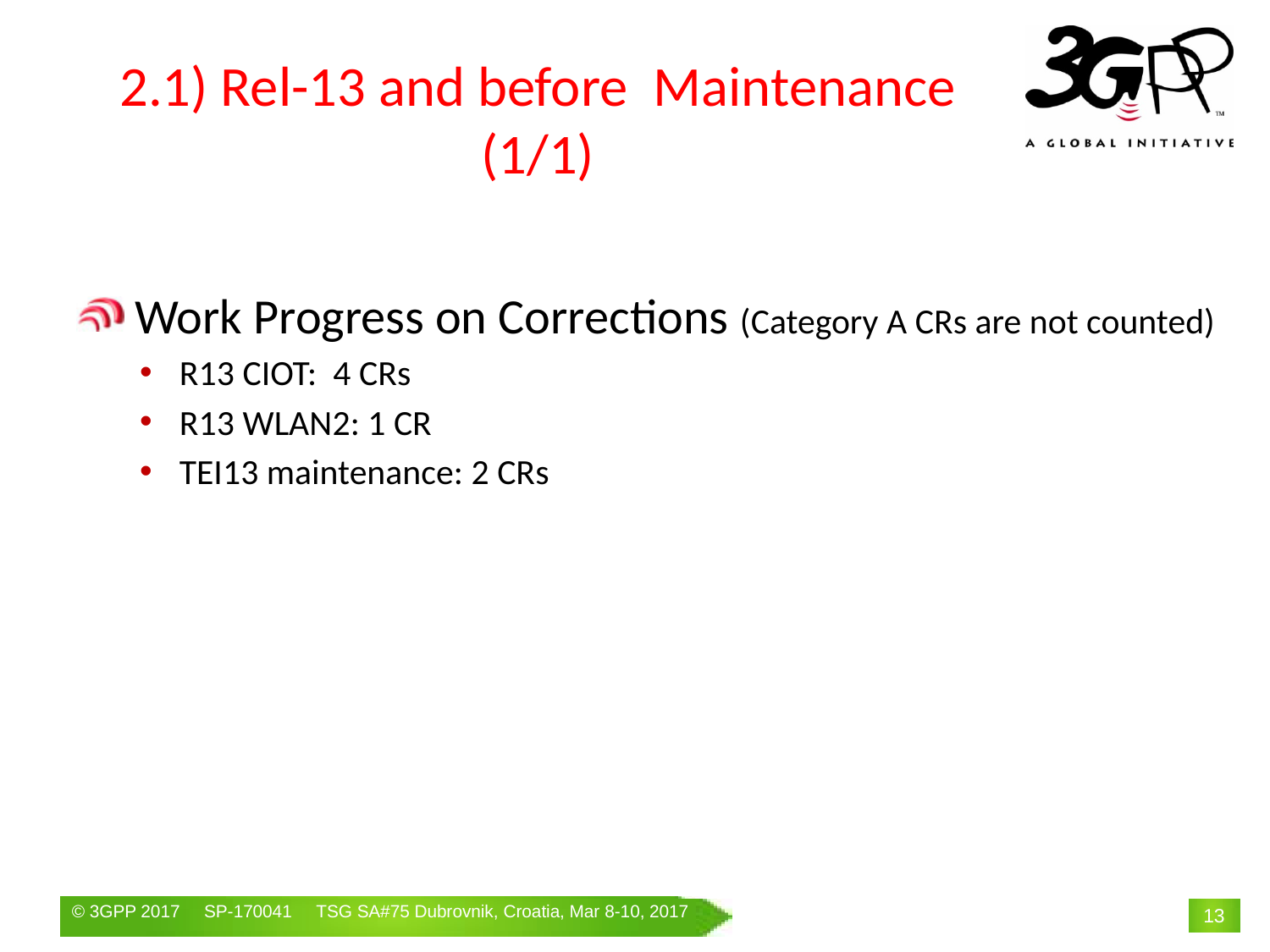

# 2.1) Rel-13 and before  Maintenance (1/1)
 Work Progress on Corrections (Category A CRs are not counted)
R13 CIOT:  4 CRs
R13 WLAN2: 1 CR
TEI13 maintenance: 2 CRs